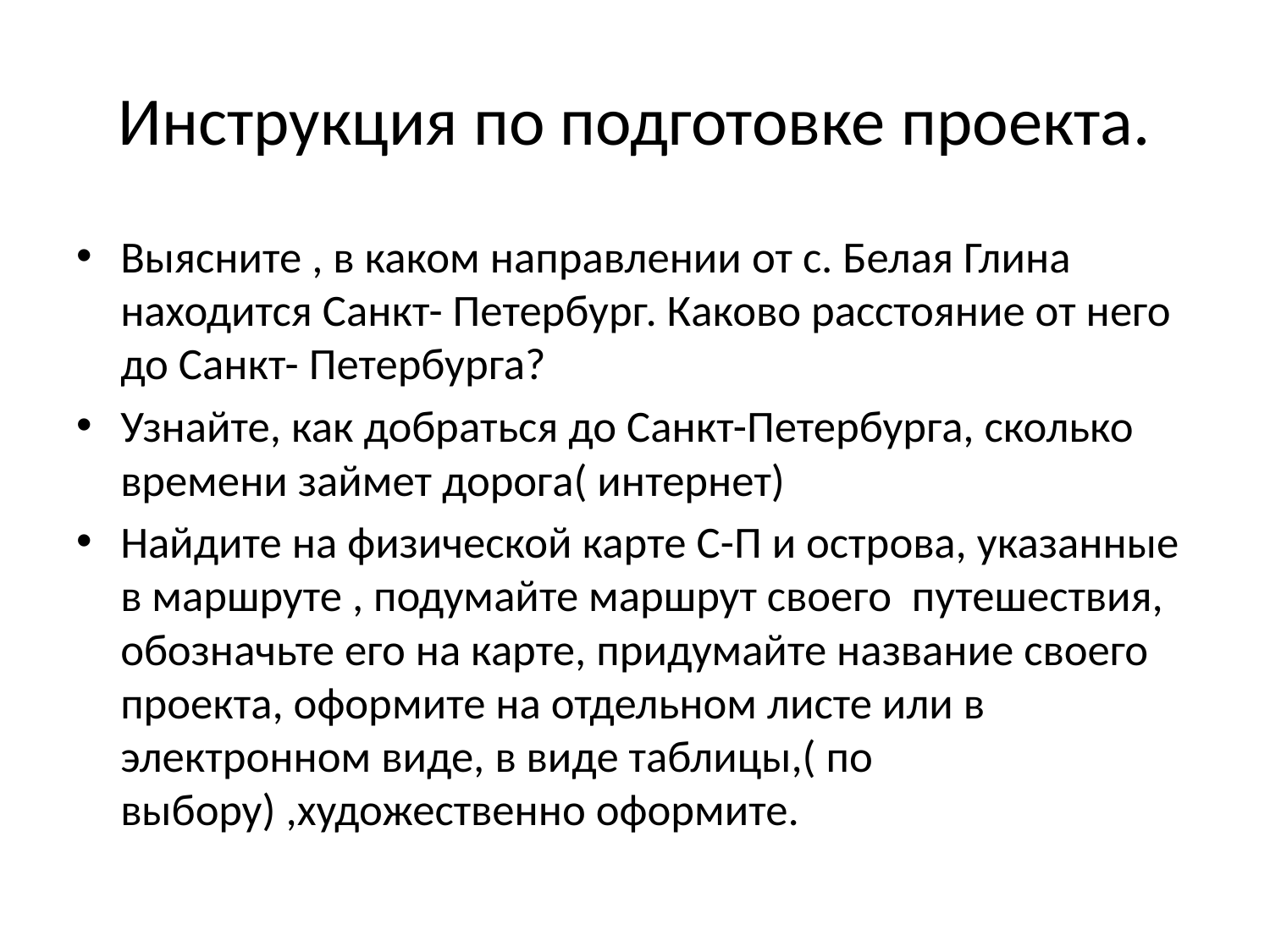

# Инструкция по подготовке проекта.
Выясните , в каком направлении от с. Белая Глина находится Санкт- Петербург. Каково расстояние от него до Санкт- Петербурга?
Узнайте, как добраться до Санкт-Петербурга, сколько времени займет дорога( интернет)
Найдите на физической карте С-П и острова, указанные в маршруте , подумайте маршрут своего  путешествия, обозначьте его на карте, придумайте название своего проекта, оформите на отдельном листе или в электронном виде, в виде таблицы,( по выбору) ,художественно оформите.